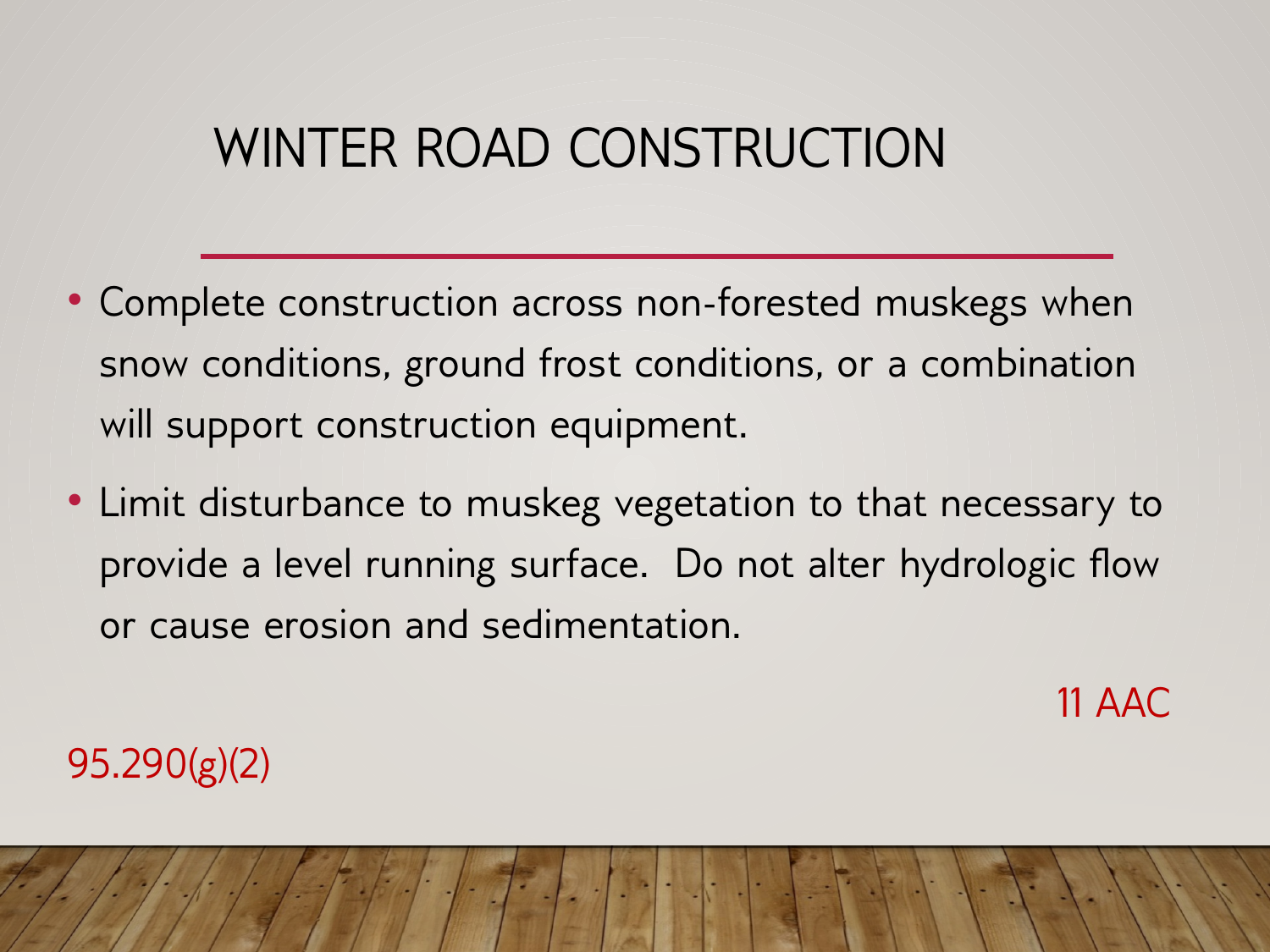

# Winter road construction
Complete construction across non-forested muskegs when snow conditions, ground frost conditions, or a combination will support construction equipment.
Limit disturbance to muskeg vegetation to that necessary to provide a level running surface.  Do not alter hydrologic flow or cause erosion and sedimentation.
	   			    		  	        11 AAC 95.290(g)(2)